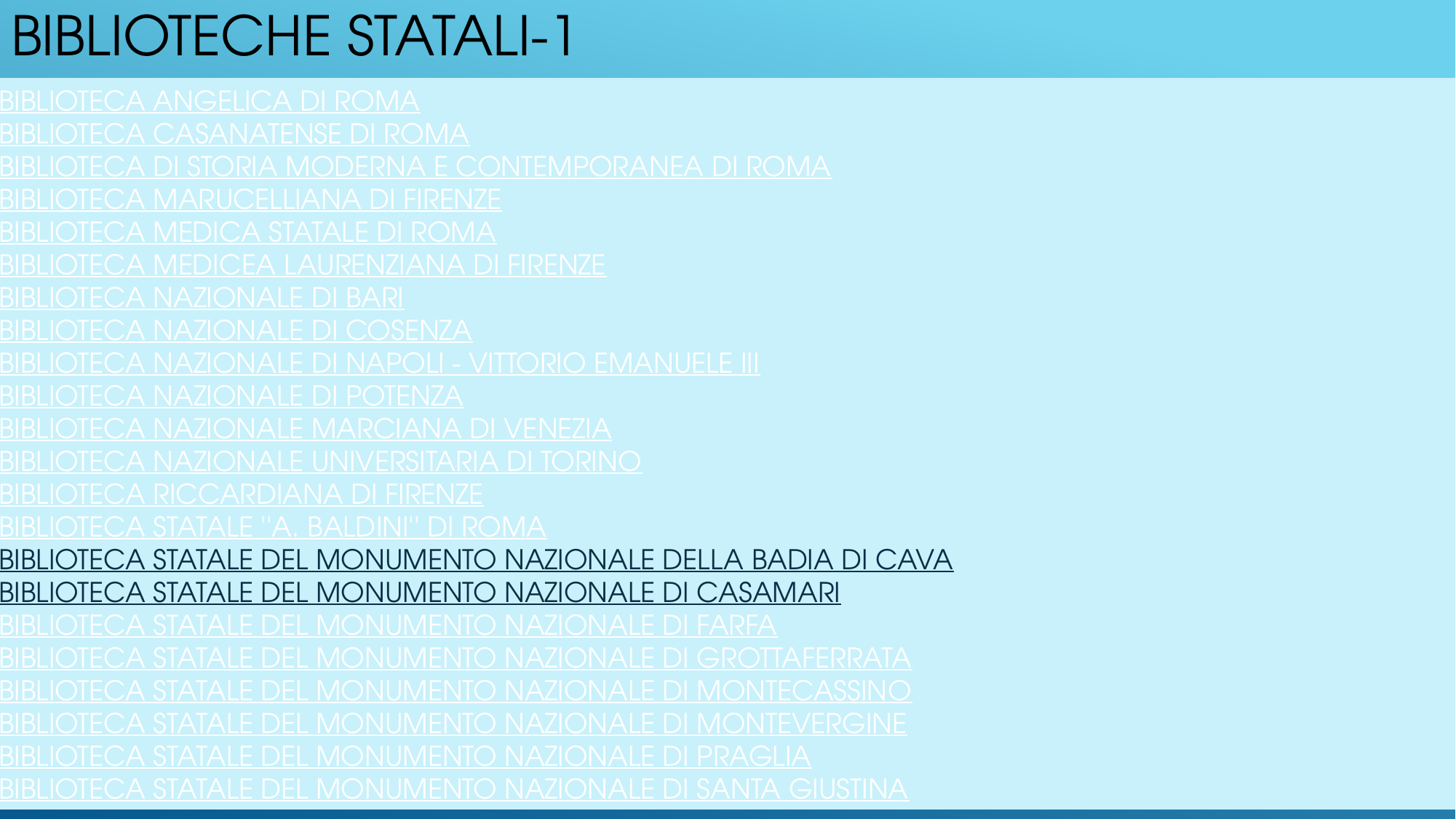

# BIBLIOTECHE STATALI-1
BIBLIOTECA ANGELICA DI ROMA
BIBLIOTECA CASANATENSE DI ROMA
BIBLIOTECA DI STORIA MODERNA E CONTEMPORANEA DI ROMA
BIBLIOTECA MARUCELLIANA DI FIRENZE
BIBLIOTECA MEDICA STATALE DI ROMA
BIBLIOTECA MEDICEA LAURENZIANA DI FIRENZE
BIBLIOTECA NAZIONALE DI BARI
BIBLIOTECA NAZIONALE DI COSENZA
BIBLIOTECA NAZIONALE DI NAPOLI - VITTORIO EMANUELE III
BIBLIOTECA NAZIONALE DI POTENZA
BIBLIOTECA NAZIONALE MARCIANA DI VENEZIA
BIBLIOTECA NAZIONALE UNIVERSITARIA DI TORINO
BIBLIOTECA RICCARDIANA DI FIRENZE
BIBLIOTECA STATALE ''A. BALDINI'' DI ROMA
BIBLIOTECA STATALE DEL MONUMENTO NAZIONALE DELLA BADIA DI CAVA 
BIBLIOTECA STATALE DEL MONUMENTO NAZIONALE DI CASAMARI
BIBLIOTECA STATALE DEL MONUMENTO NAZIONALE DI FARFA
BIBLIOTECA STATALE DEL MONUMENTO NAZIONALE DI GROTTAFERRATA
BIBLIOTECA STATALE DEL MONUMENTO NAZIONALE DI MONTECASSINO
BIBLIOTECA STATALE DEL MONUMENTO NAZIONALE DI MONTEVERGINE
BIBLIOTECA STATALE DEL MONUMENTO NAZIONALE DI PRAGLIA
BIBLIOTECA STATALE DEL MONUMENTO NAZIONALE DI SANTA GIUSTINA